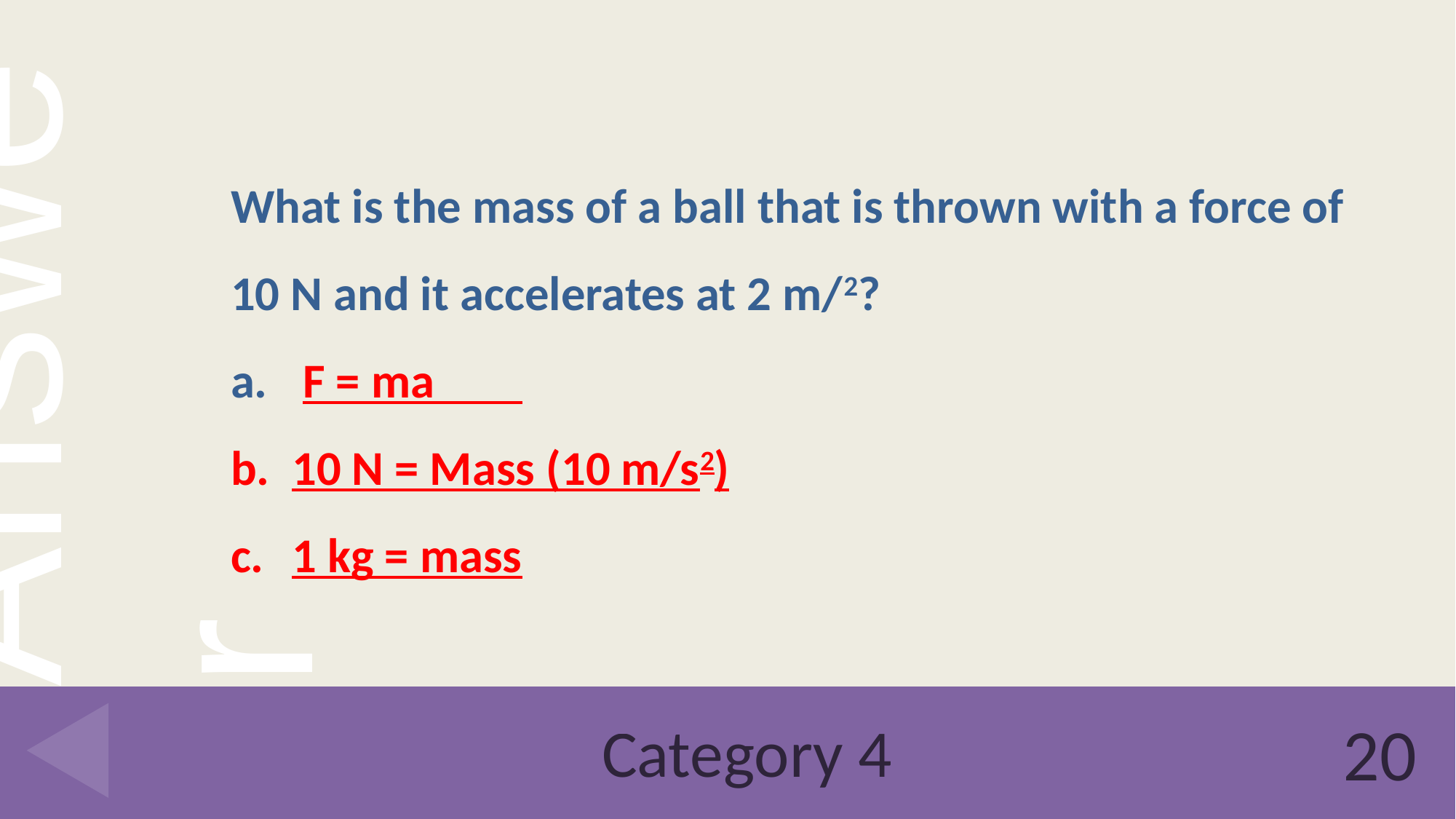

What is the mass of a ball that is thrown with a force of 10 N and it accelerates at 2 m/2?
 F = ma
10 N = Mass (10 m/s2)
1 kg = mass
# Category 4
20